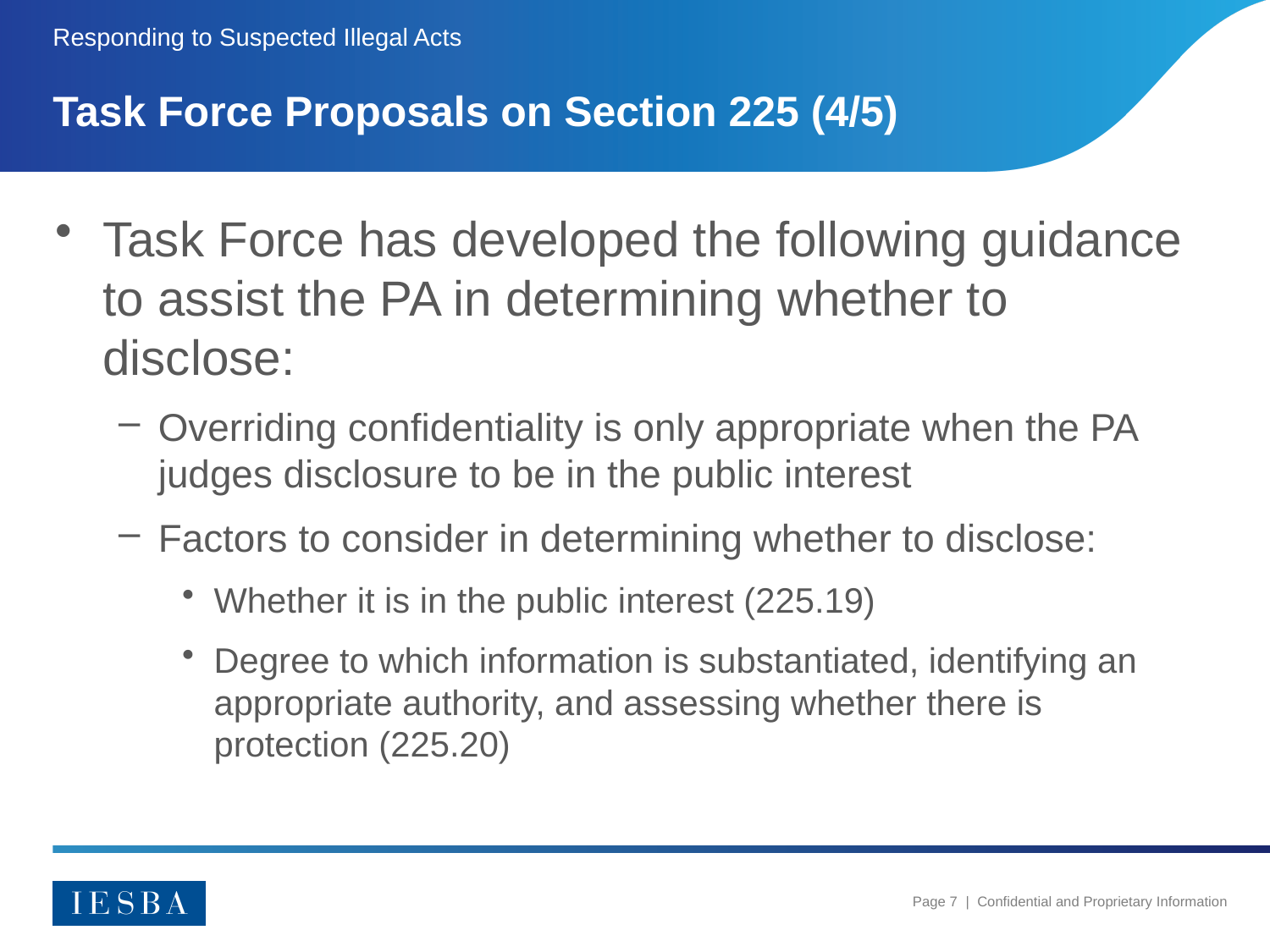

Responding to Suspected Illegal Acts

# Task Force Proposals on Section 225 (4/5)
Task Force has developed the following guidance to assist the PA in determining whether to disclose:
Overriding confidentiality is only appropriate when the PA judges disclosure to be in the public interest
Factors to consider in determining whether to disclose:
Whether it is in the public interest (225.19)
Degree to which information is substantiated, identifying an appropriate authority, and assessing whether there is protection (225.20)